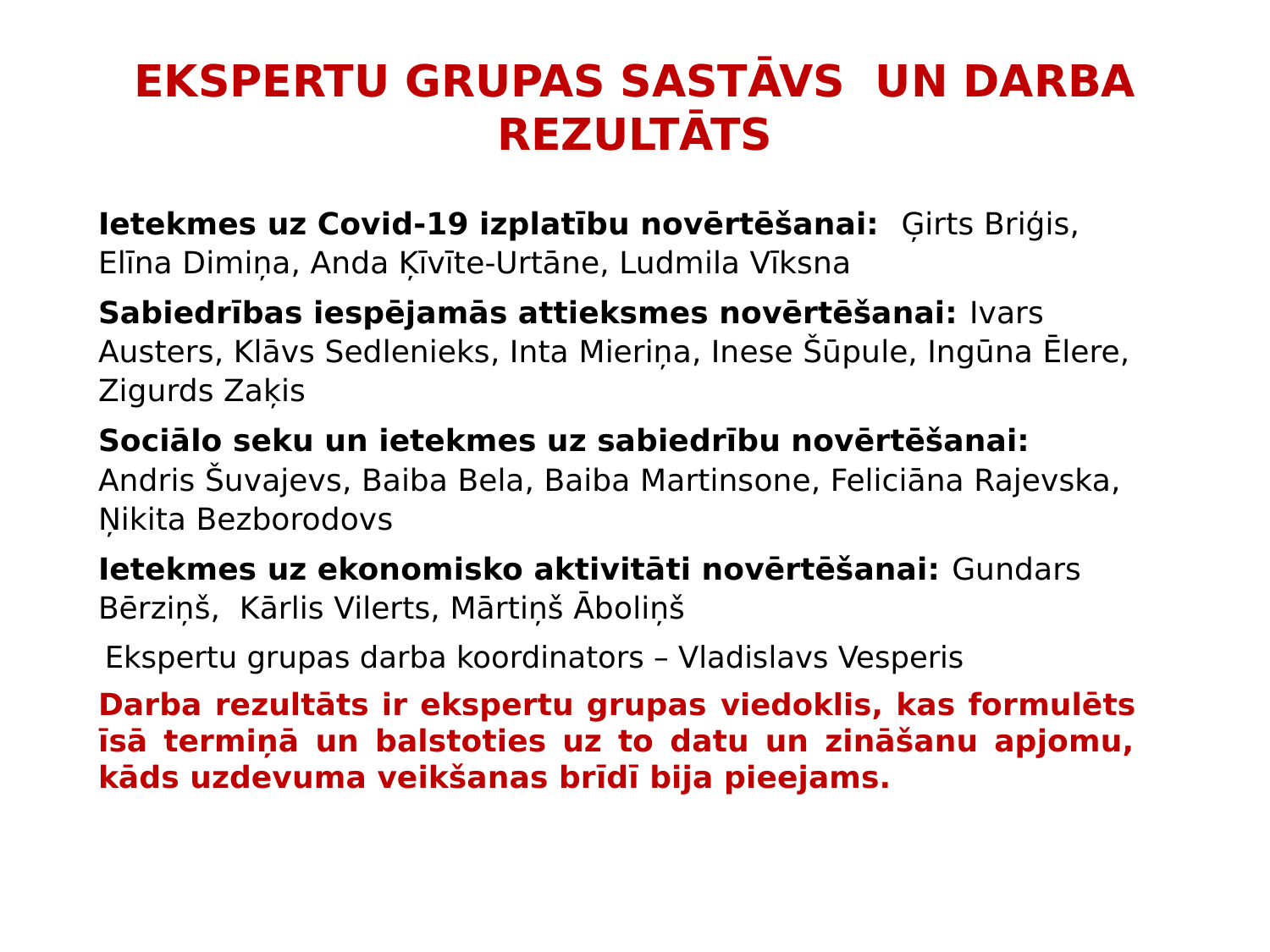

# EKSPERTU GRUPAS SASTĀVS  UN DARBA REZULTĀTS
Ietekmes uz Covid-19 izplatību novērtēšanai:  Ģirts Briģis, Elīna Dimiņa, Anda Ķīvīte-Urtāne, Ludmila Vīksna
Sabiedrības iespējamās attieksmes novērtēšanai: Ivars Austers, Klāvs Sedlenieks, Inta Mieriņa, Inese Šūpule, Ingūna Ēlere, Zigurds Zaķis
Sociālo seku un ietekmes uz sabiedrību novērtēšanai: Andris Šuvajevs, Baiba Bela, Baiba Martinsone, Feliciāna Rajevska, Ņikita Bezborodovs
Ietekmes uz ekonomisko aktivitāti novērtēšanai: Gundars Bērziņš,  Kārlis Vilerts, Mārtiņš Āboliņš
 Ekspertu grupas darba koordinators – Vladislavs Vesperis
Darba rezultāts ir ekspertu grupas viedoklis, kas formulēts īsā termiņā un balstoties uz to datu un zināšanu apjomu, kāds uzdevuma veikšanas brīdī bija pieejams.